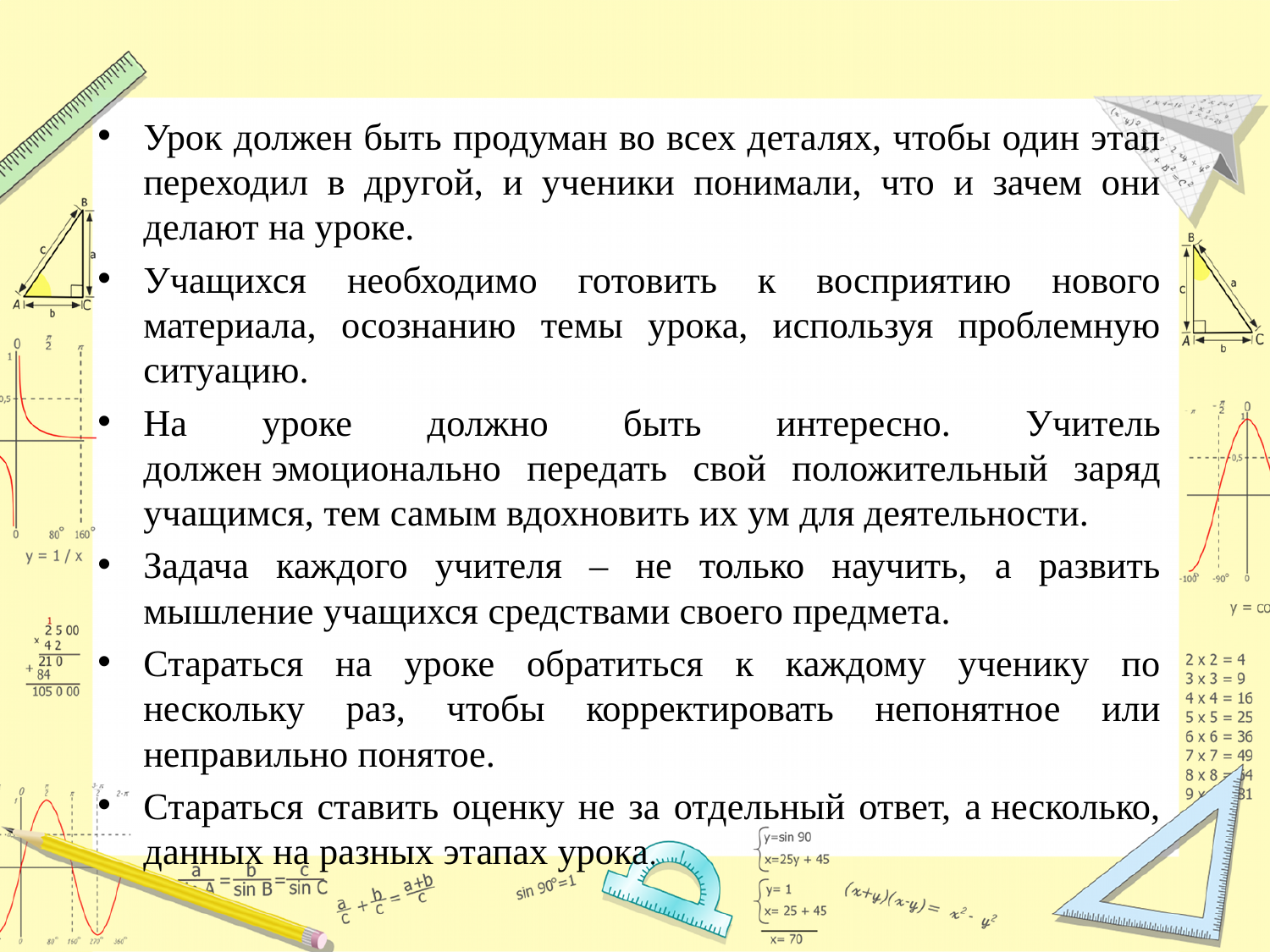

#
Урок должен быть продуман во всех деталях, чтобы один этап переходил в другой, и ученики понимали, что и зачем они делают на уроке.
Учащихся необходимо готовить к восприятию нового материала, осознанию темы урока, используя проблемную ситуацию.
На уроке должно быть интересно. Учитель должен эмоционально передать свой положительный заряд учащимся, тем самым вдохновить их ум для деятельности.
Задача каждого учителя – не только научить, а развить мышление учащихся средствами своего предмета.
Стараться на уроке обратиться к каждому ученику по нескольку раз, чтобы корректировать непонятное или неправильно понятое.
Стараться ставить оценку не за отдельный ответ, а несколько, данных на разных этапах урока.